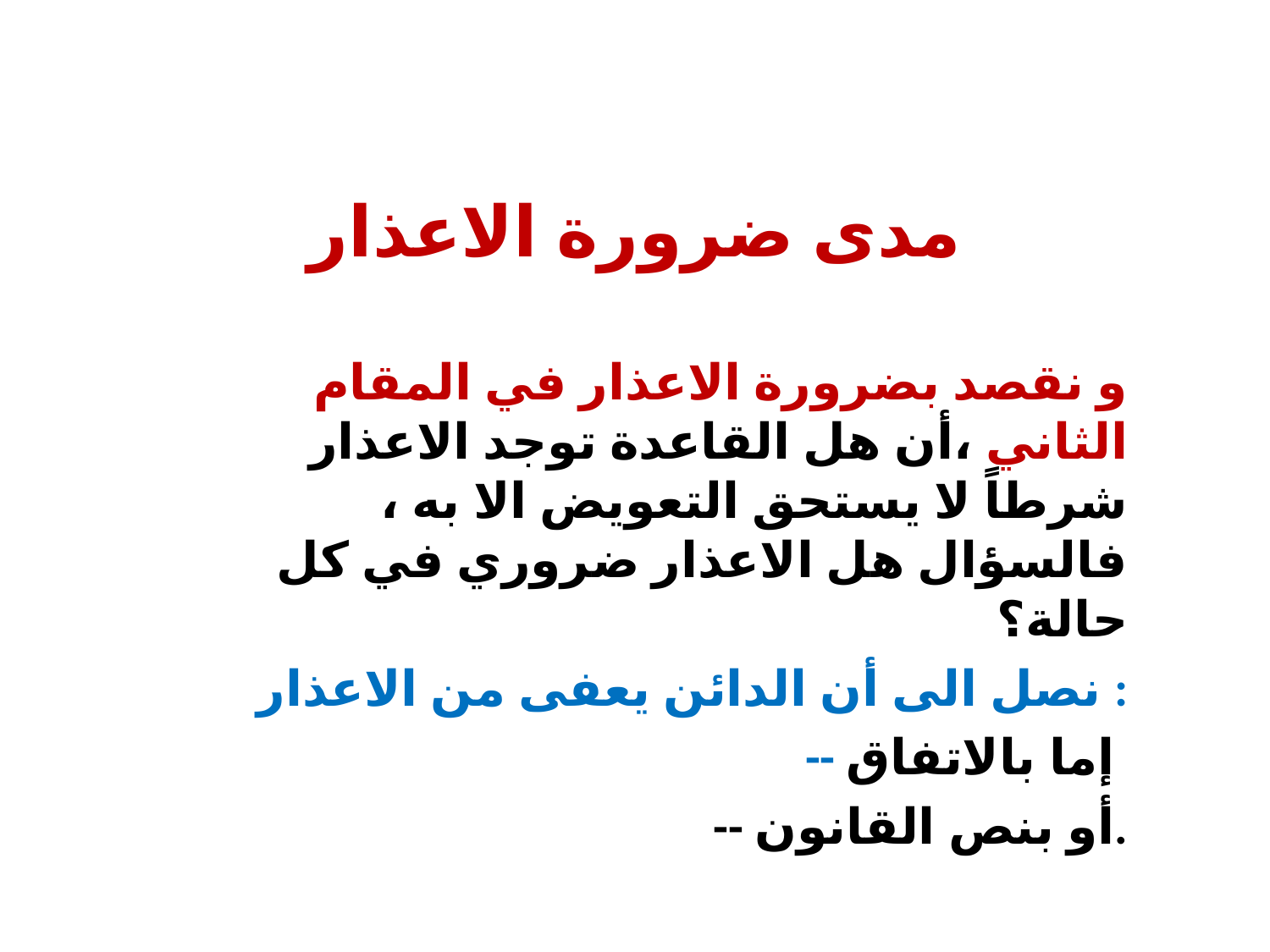

# مدى ضرورة الاعذار
و نقصد بضرورة الاعذار في المقام الثاني ،أن هل القاعدة توجد الاعذار شرطاً لا يستحق التعويض الا به ، فالسؤال هل الاعذار ضروري في كل حالة؟
نصل الى أن الدائن يعفى من الاعذار :
-- إما بالاتفاق
-- أو بنص القانون.